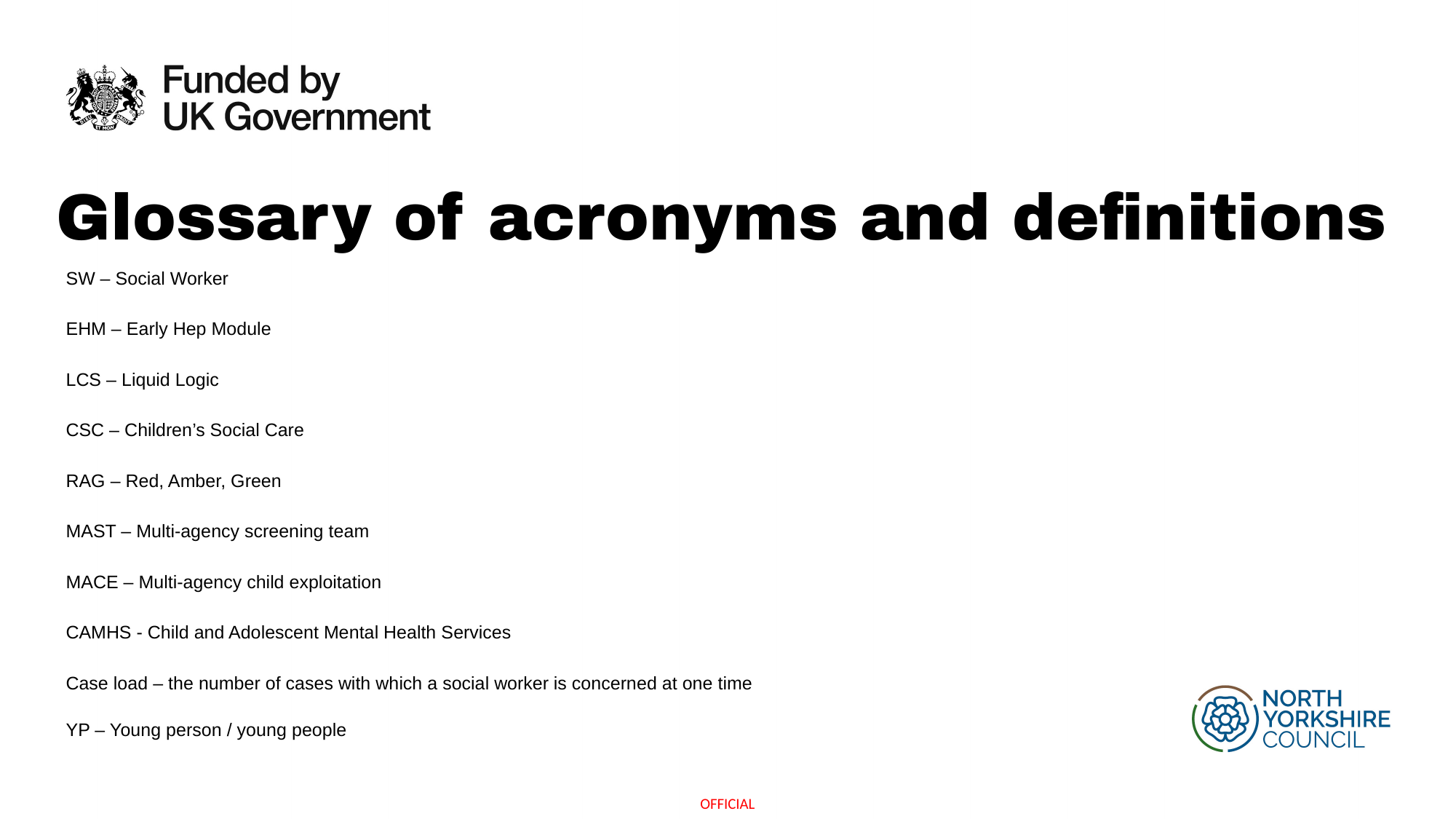

# Glossary of acronyms and definitions
SW – Social Worker
EHM – Early Hep Module
LCS – Liquid Logic
CSC – Children’s Social Care
RAG – Red, Amber, Green
MAST – Multi-agency screening team
MACE – Multi-agency child exploitation
CAMHS - Child and Adolescent Mental Health Services
Case load – the number of cases with which a social worker is concerned at one time
YP – Young person / young people